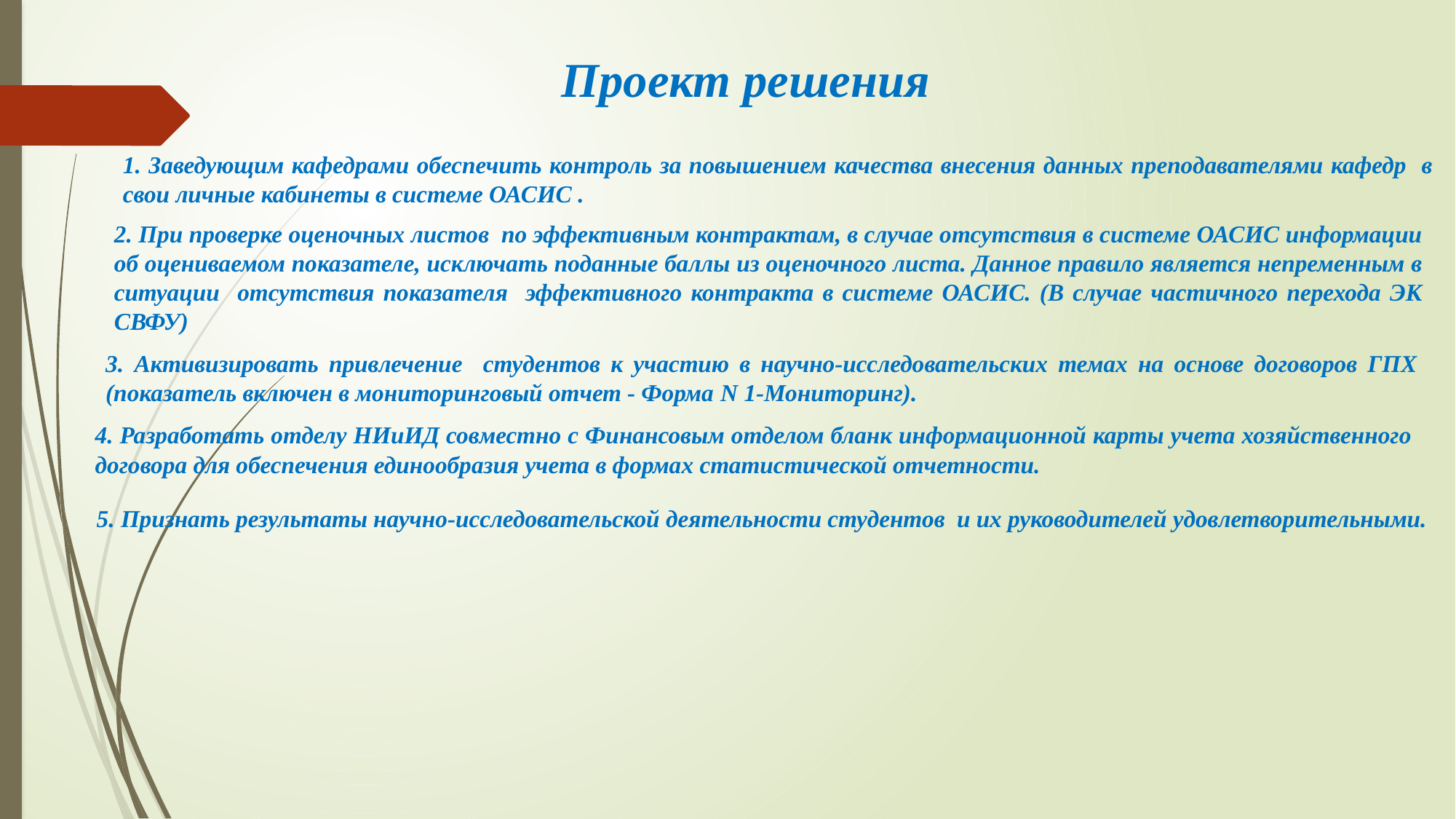

#
Проект решения
1. Заведующим кафедрами обеспечить контроль за повышением качества внесения данных преподавателями кафедр  в свои личные кабинеты в системе ОАСИС .
2. При проверке оценочных листов  по эффективным контрактам, в случае отсутствия в системе ОАСИС информации об оцениваемом показателе, исключать поданные баллы из оценочного листа. Данное правило является непременным в ситуации  отсутствия показателя  эффективного контракта в системе ОАСИС. (В случае частичного перехода ЭК СВФУ)
3. Активизировать привлечение  студентов к участию в научно-исследовательских темах на основе договоров ГПХ (показатель включен в мониторинговый отчет - Форма N 1-Мониторинг).
4. Разработать отделу НИиИД совместно с Финансовым отделом бланк информационной карты учета хозяйственного договора для обеспечения единообразия учета в формах статистической отчетности.
5. Признать результаты научно-исследовательской деятельности студентов  и их руководителей удовлетворительными.